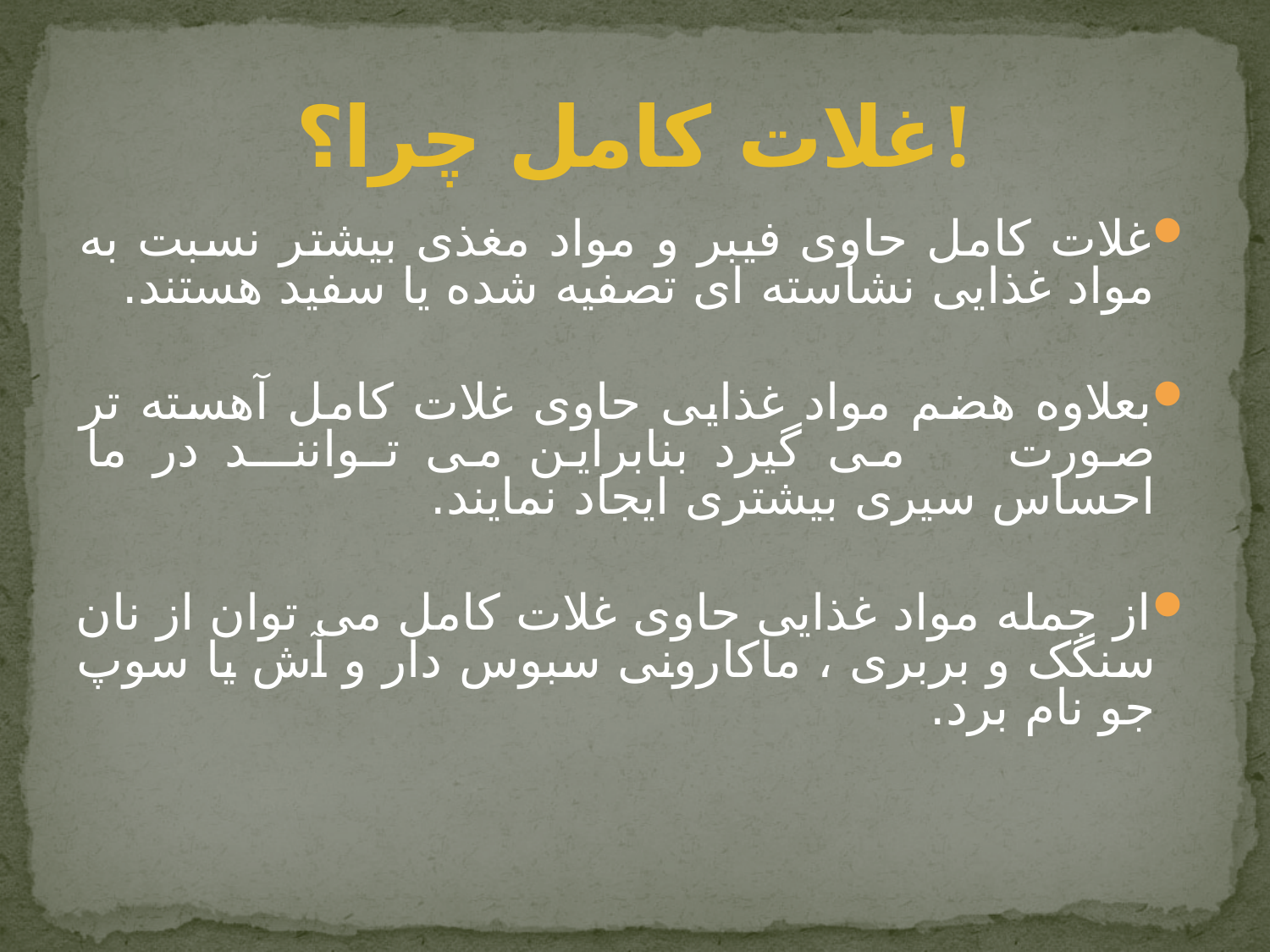

# غلات کامل چرا؟!
غلات کامل حاوی فیبر و مواد مغذی بیشتر نسبت به مواد غذایی نشاسته ای تصفیه شده یا سفید هستند.

بعلاوه هضم مواد غذایی حاوی غلات کامل آهسته تر صورت    می گیرد بنابراین می تـواننـــد در ما احساس سیری بیشتری ایجاد نمایند.

از جمله مواد غذایی حاوی غلات کامل می توان از نان سنگک و بربری ، ماکارونی سبوس دار و آش یا سوپ جو نام برد.